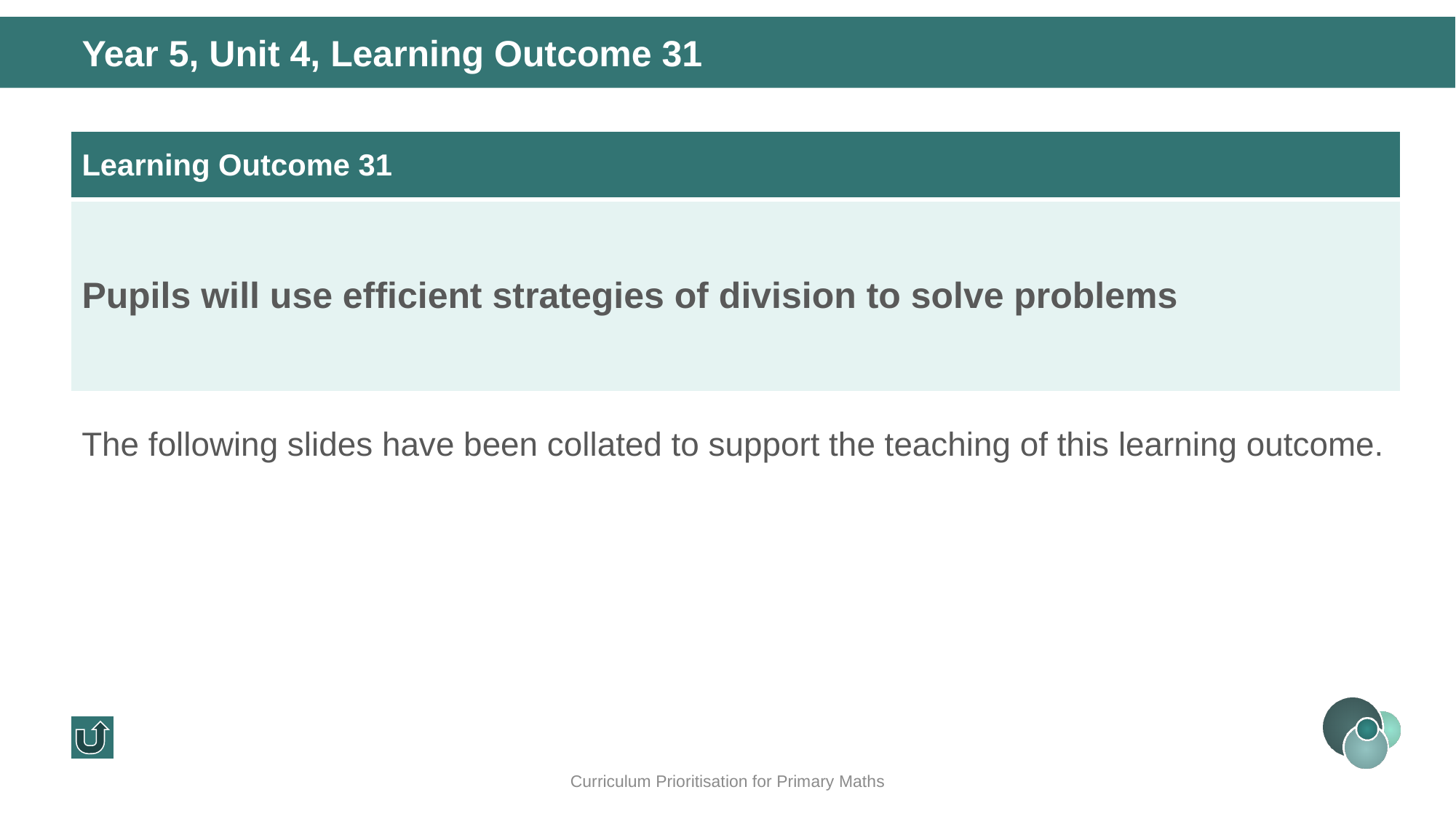

Year 5, Unit 4, Learning Outcome 31
| Learning Outcome 31 |
| --- |
| Pupils will use efficient strategies of division to solve problems |
The following slides have been collated to support the teaching of this learning outcome.

Curriculum Prioritisation for Primary Maths